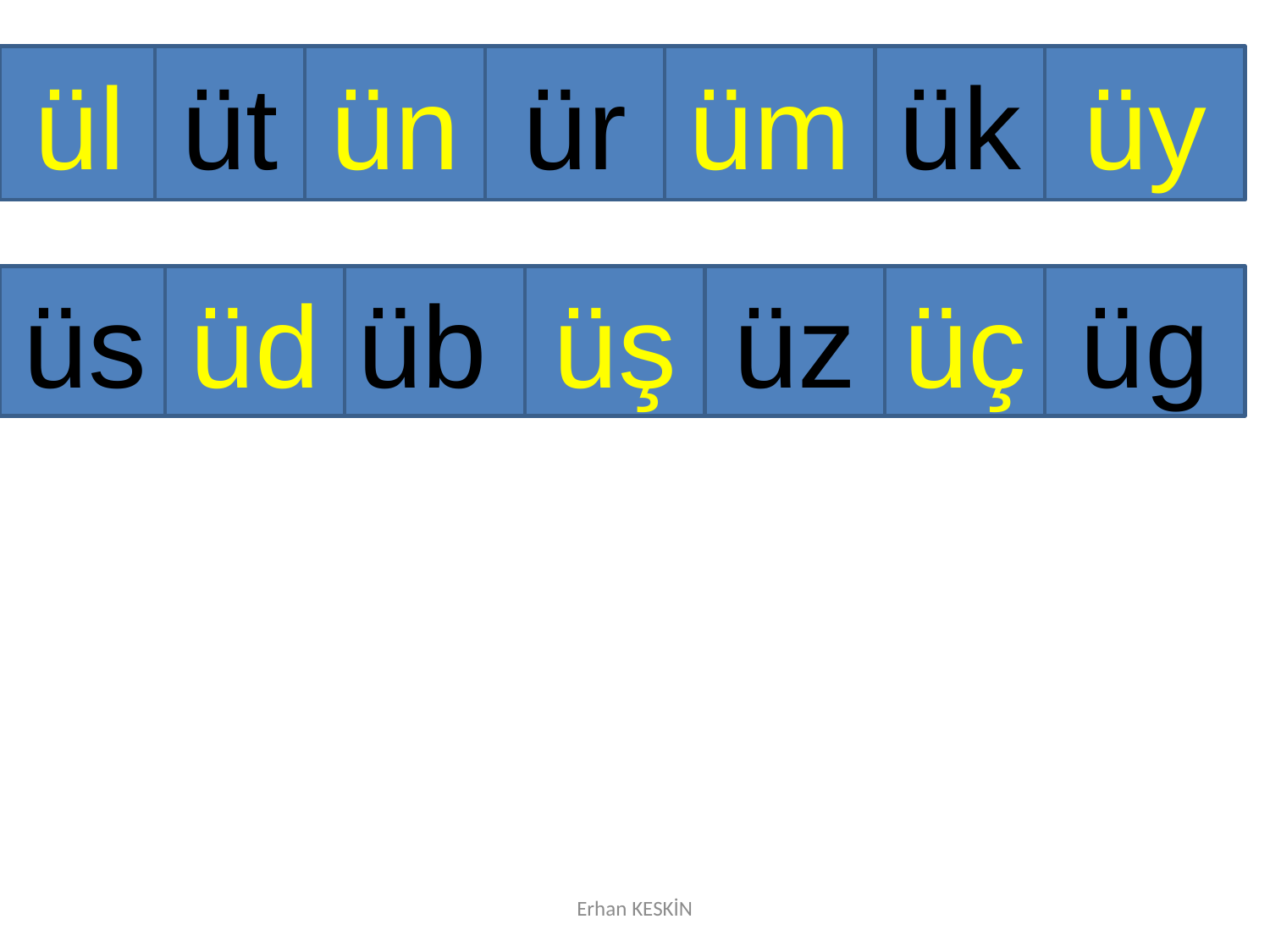

ül
üt
ün
ür
üm
ük
üy
üs
üd
üb
üş
üz
üç
üg
Erhan KESKİN